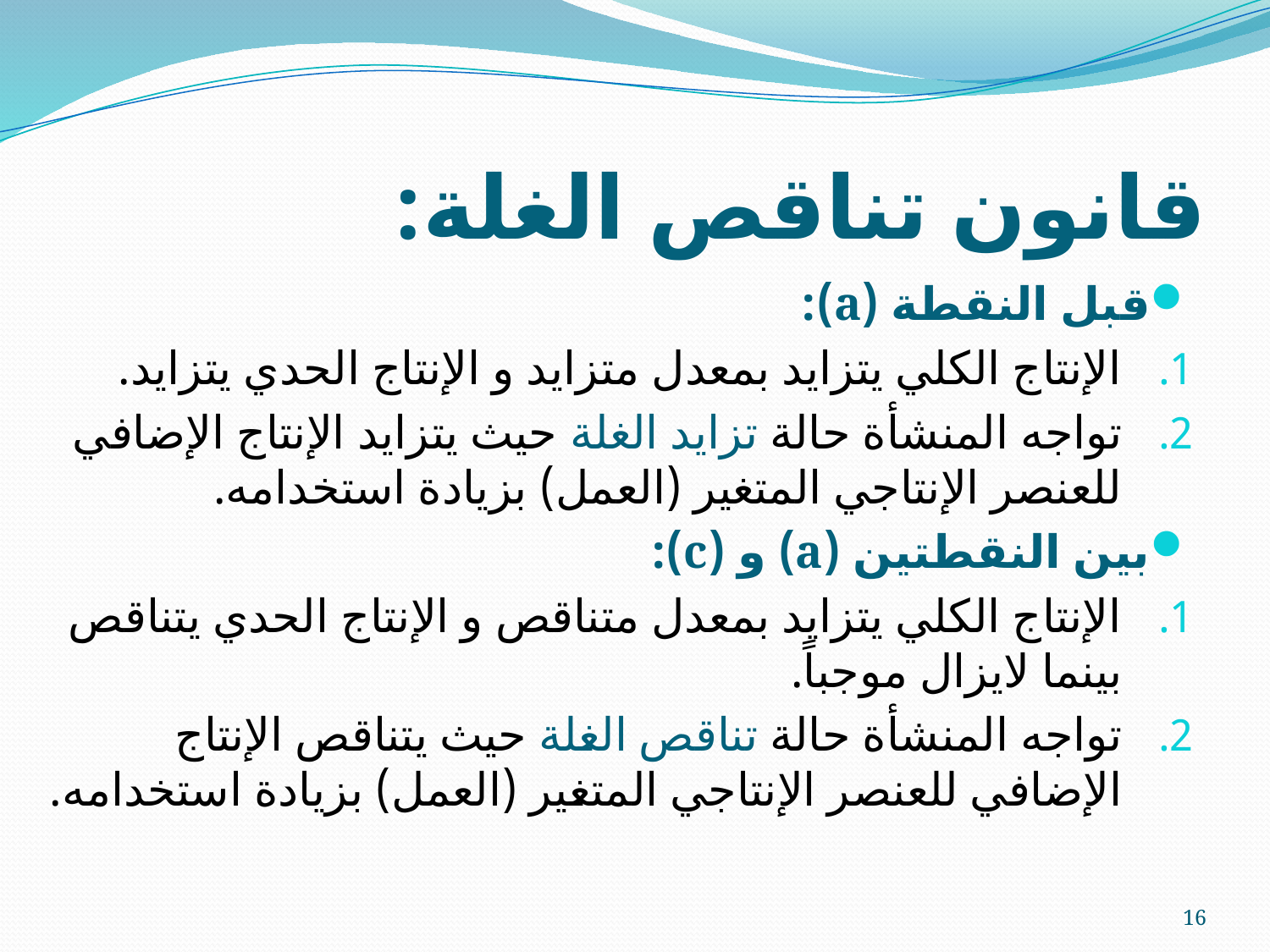

# قانون تناقص الغلة:
قبل النقطة (a):
الإنتاج الكلي يتزايد بمعدل متزايد و الإنتاج الحدي يتزايد.
تواجه المنشأة حالة تزايد الغلة حيث يتزايد الإنتاج الإضافي للعنصر الإنتاجي المتغير (العمل) بزيادة استخدامه.
بين النقطتين (a) و (c):
الإنتاج الكلي يتزايد بمعدل متناقص و الإنتاج الحدي يتناقص بينما لايزال موجباً.
تواجه المنشأة حالة تناقص الغلة حيث يتناقص الإنتاج الإضافي للعنصر الإنتاجي المتغير (العمل) بزيادة استخدامه.
16